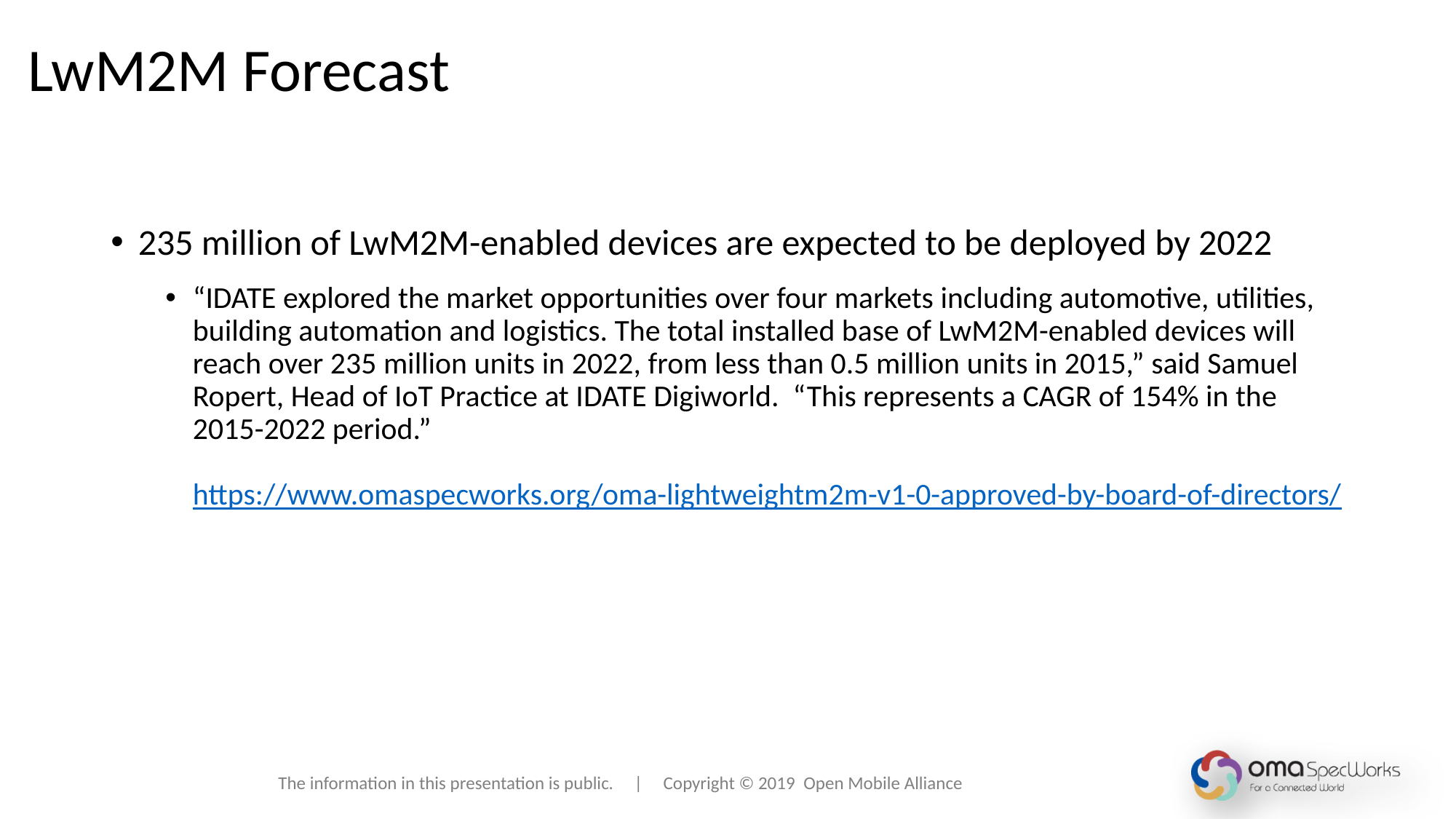

LwM2M Forecast
235 million of LwM2M-enabled devices are expected to be deployed by 2022
“IDATE explored the market opportunities over four markets including automotive, utilities, building automation and logistics. The total installed base of LwM2M-enabled devices will reach over 235 million units in 2022, from less than 0.5 million units in 2015,” said Samuel Ropert, Head of IoT Practice at IDATE Digiworld.  “This represents a CAGR of 154% in the 2015-2022 period.”
https://www.omaspecworks.org/oma-lightweightm2m-v1-0-approved-by-board-of-directors/